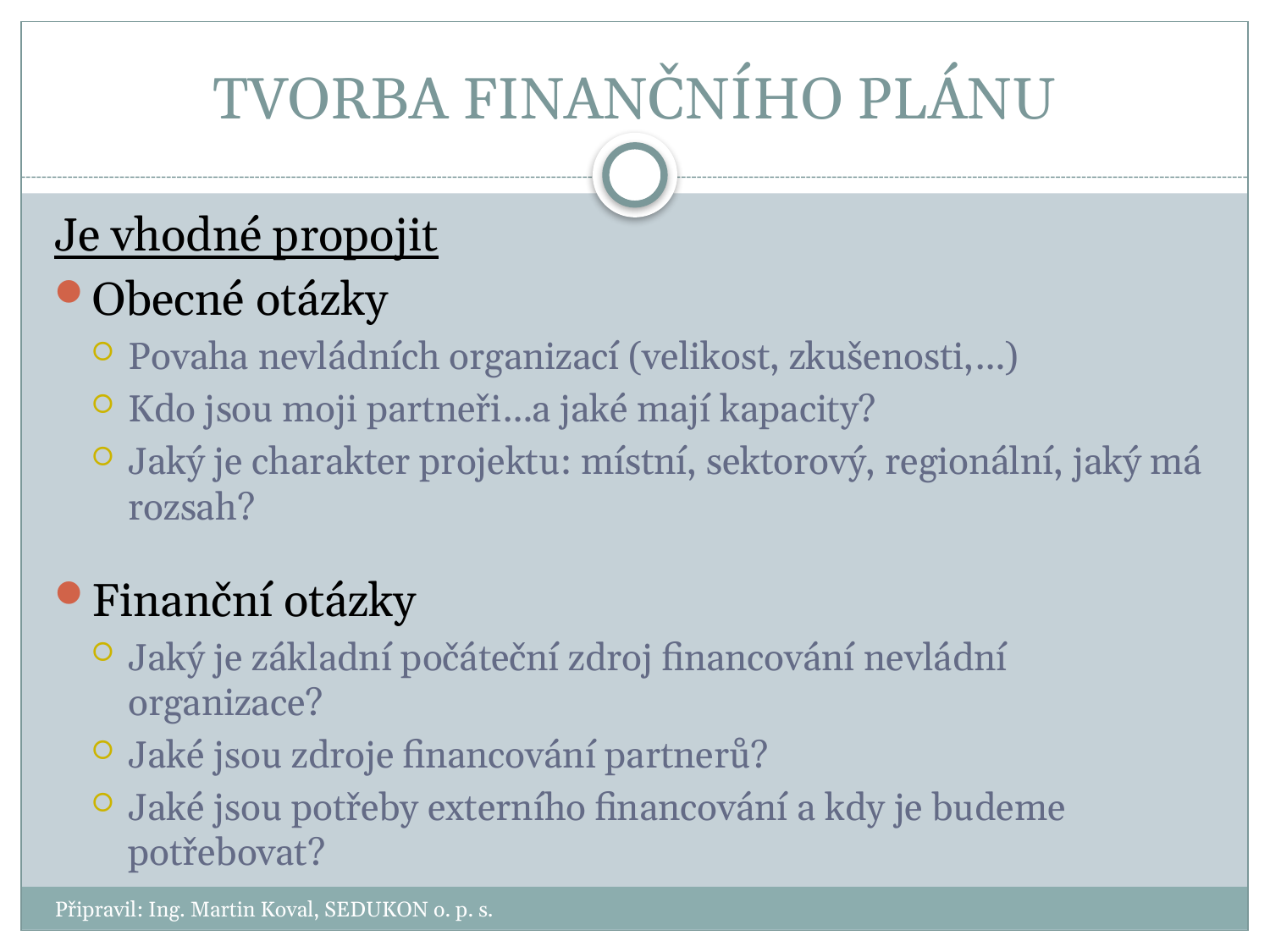

# TVORBA FINANČNÍHO PLÁNU
Je vhodné propojit
Obecné otázky
Povaha nevládních organizací (velikost, zkušenosti,…)
Kdo jsou moji partneři…a jaké mají kapacity?
Jaký je charakter projektu: místní, sektorový, regionální, jaký má rozsah?

Finanční otázky
Jaký je základní počáteční zdroj financování nevládní organizace?
Jaké jsou zdroje financování partnerů?
Jaké jsou potřeby externího financování a kdy je budeme potřebovat?

Připravil: Ing. Martin Koval, SEDUKON o. p. s.